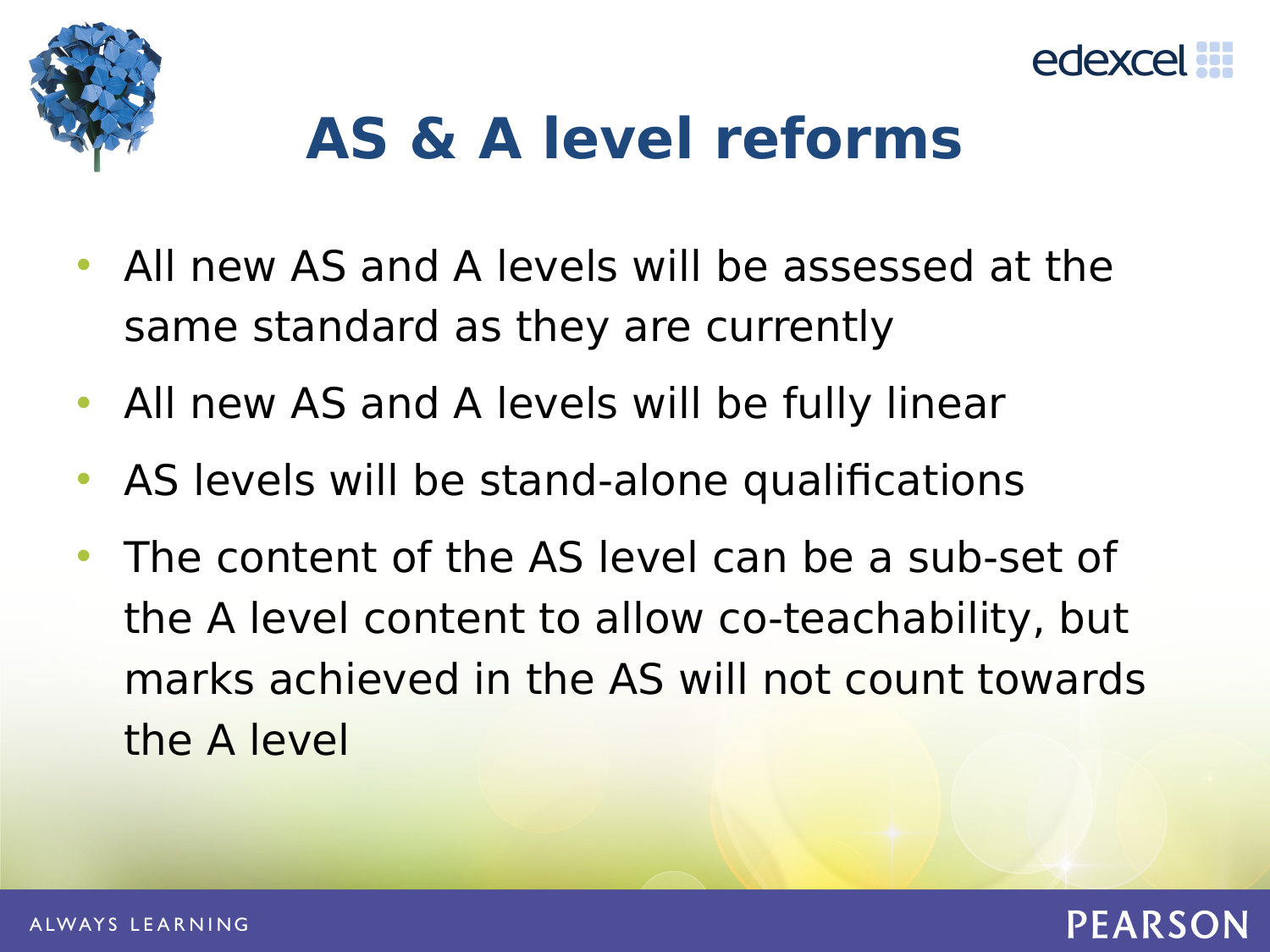

# AS & A level reforms
All new AS and A levels will be assessed at the same standard as they are currently
All new AS and A levels will be fully linear
AS levels will be stand-alone qualifications
The content of the AS level can be a sub-set of the A level content to allow co-teachability, but marks achieved in the AS will not count towards the A level